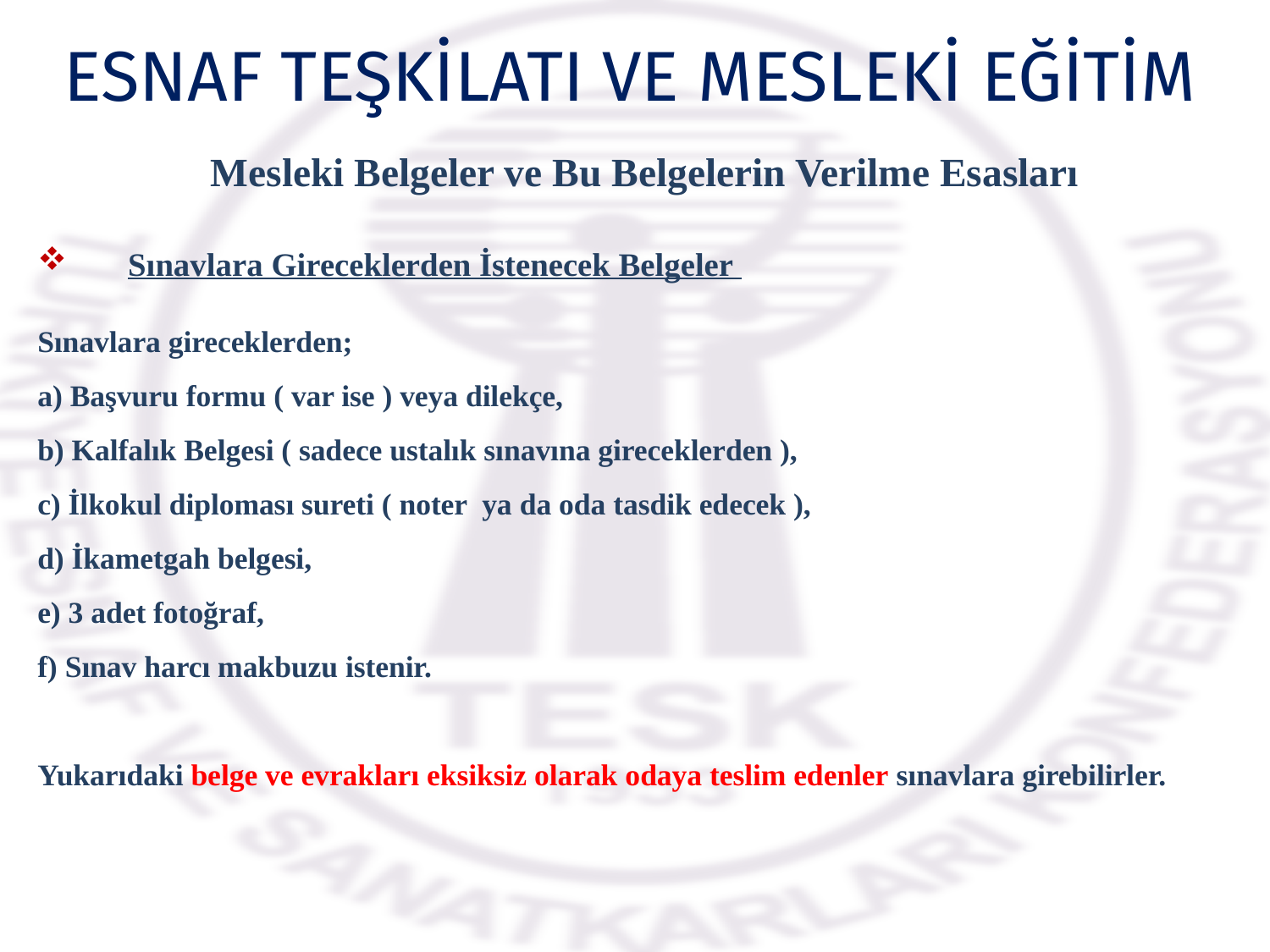

ESNAF TEŞKİLATI VE MESLEKİ EĞİTİM
Mesleki Belgeler ve Bu Belgelerin Verilme Esasları

Sınavlara Gireceklerden İstenecek Belgeler

Sınavlara gireceklerden;
a) Başvuru formu ( var ise ) veya dilekçe,
b) Kalfalık Belgesi ( sadece ustalık sınavına gireceklerden ),
c) İlkokul diploması sureti ( noter  ya da oda tasdik edecek ),
d) İkametgah belgesi,
e) 3 adet fotoğraf,
f) Sınav harcı makbuzu istenir.

Yukarıdaki belge ve evrakları eksiksiz olarak odaya teslim edenler sınavlara girebilirler.